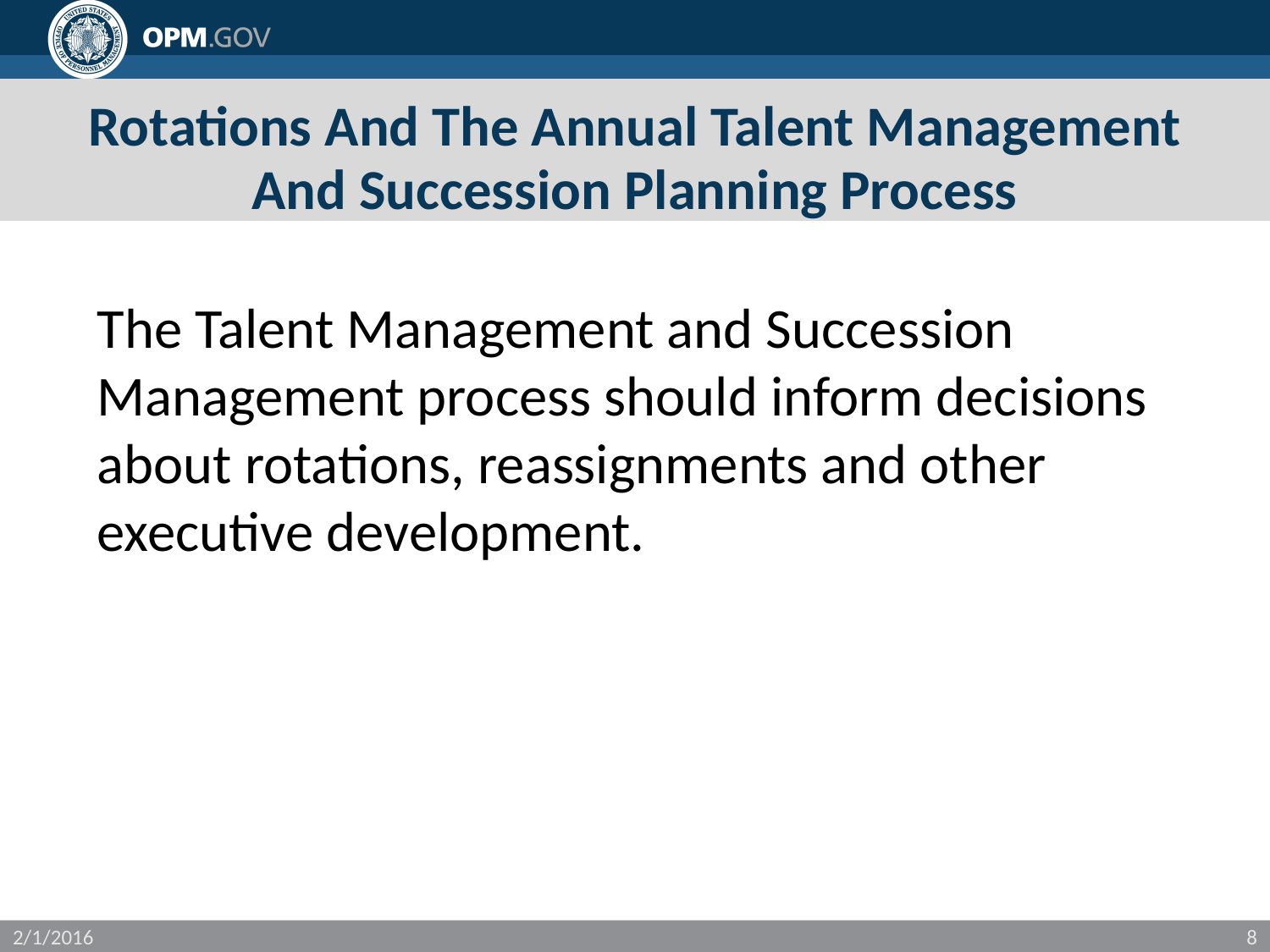

# Rotations And The Annual Talent Management And Succession Planning Process
The Talent Management and Succession Management process should inform decisions about rotations, reassignments and other executive development.
2/1/2016
8